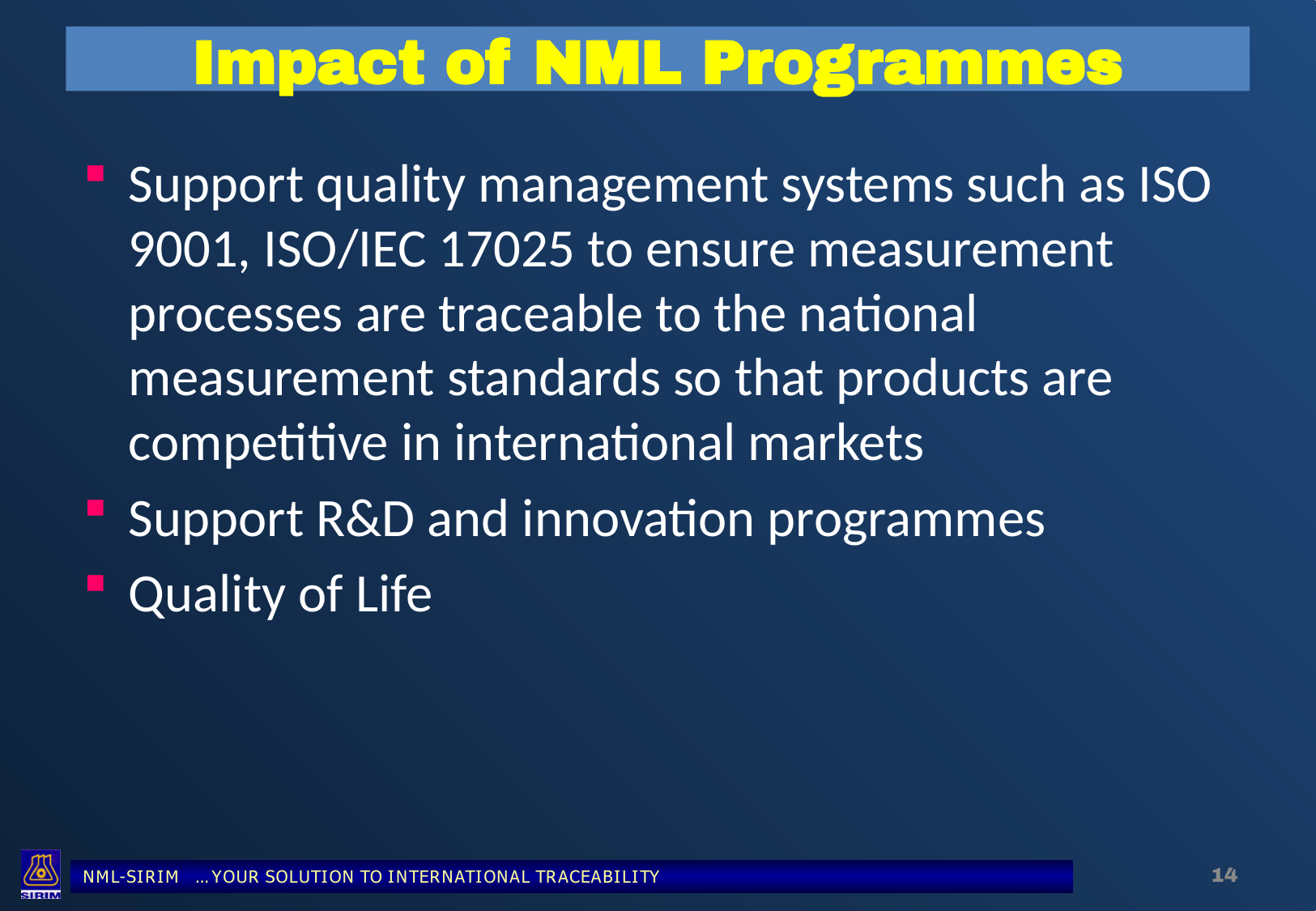

# Impact of NML Programmes
Support quality management systems such as ISO 9001, ISO/IEC 17025 to ensure measurement processes are traceable to the national measurement standards so that products are competitive in international markets
Support R&D and innovation programmes
Quality of Life